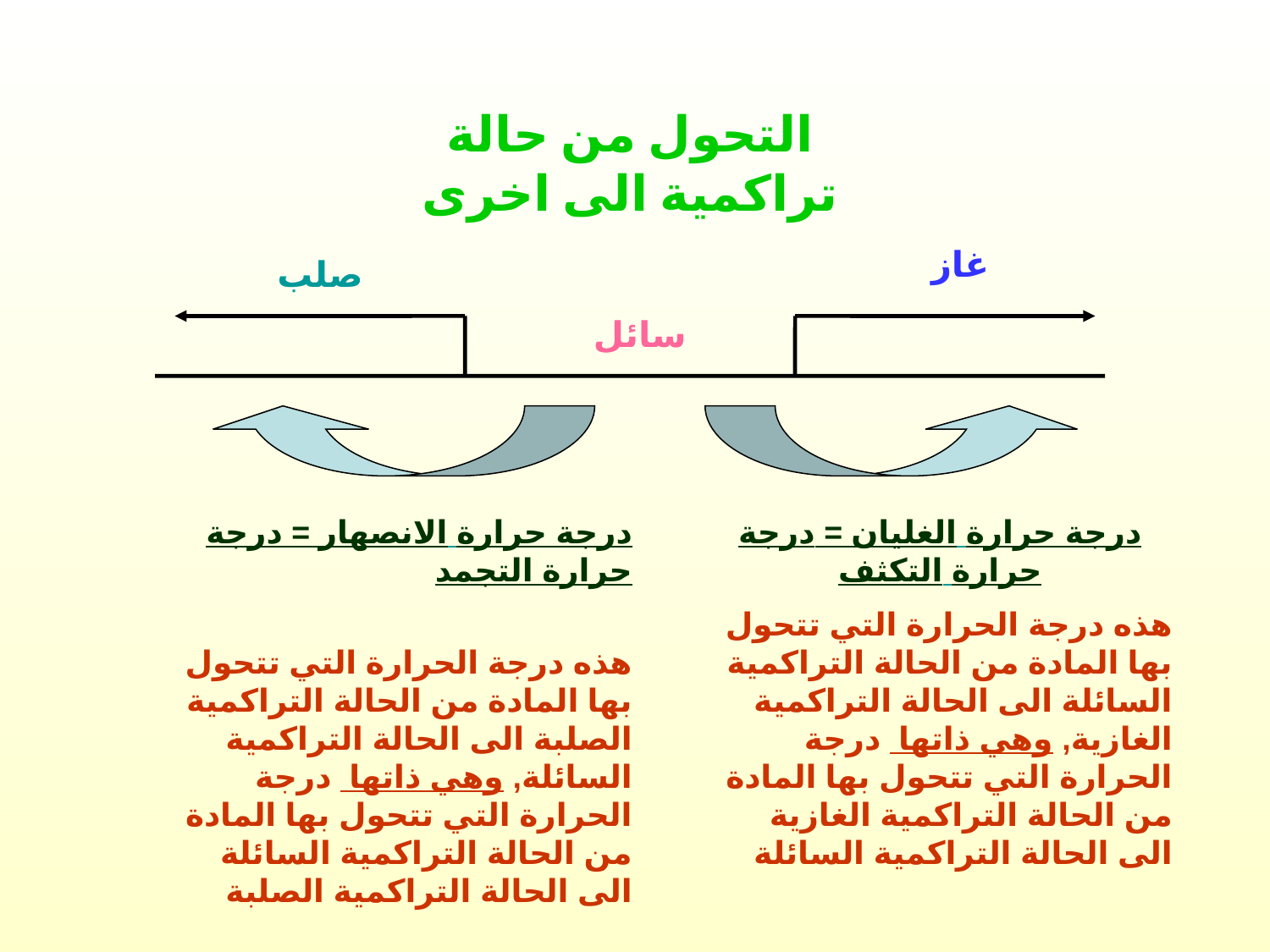

التحول من حالة تراكمية الى اخرى
غاز
صلب
سائل

درجة حرارة الانصهار = درجة حرارة التجمد

هذه درجة الحرارة التي تتحول بها المادة من الحالة التراكمية الصلبة الى الحالة التراكمية السائلة, وهي ذاتها  درجة الحرارة التي تتحول بها المادة من الحالة التراكمية السائلة الى الحالة التراكمية الصلبة

درجة حرارة الغليان = درجة حرارة التكثف
هذه درجة الحرارة التي تتحول بها المادة من الحالة التراكمية السائلة الى الحالة التراكمية الغازية, وهي ذاتها  درجة الحرارة التي تتحول بها المادة من الحالة التراكمية الغازية الى الحالة التراكمية السائلة